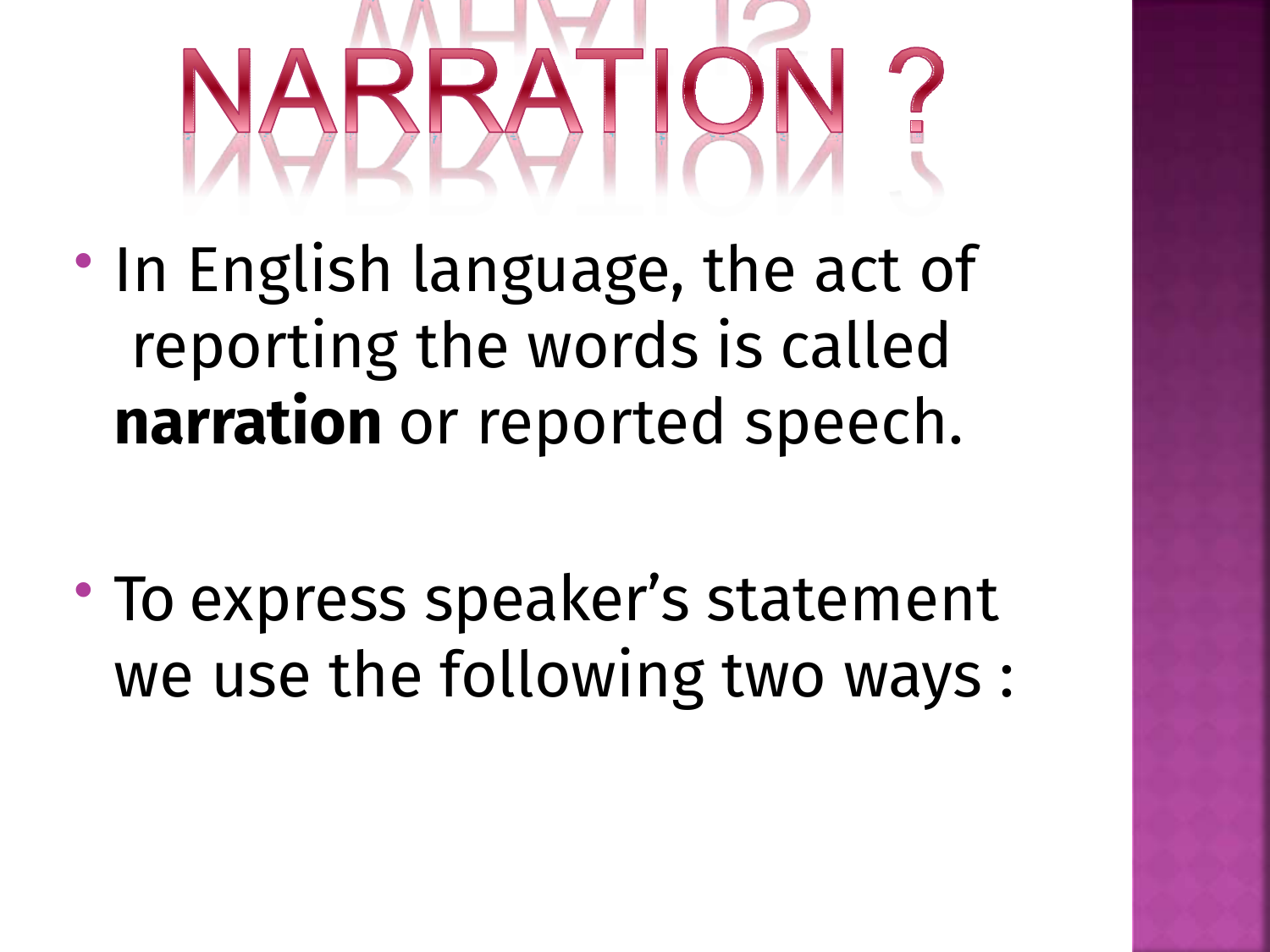

In English language, the act of  reporting the words is called  narration or reported speech.

To express speaker’s statement  we use the following two ways :